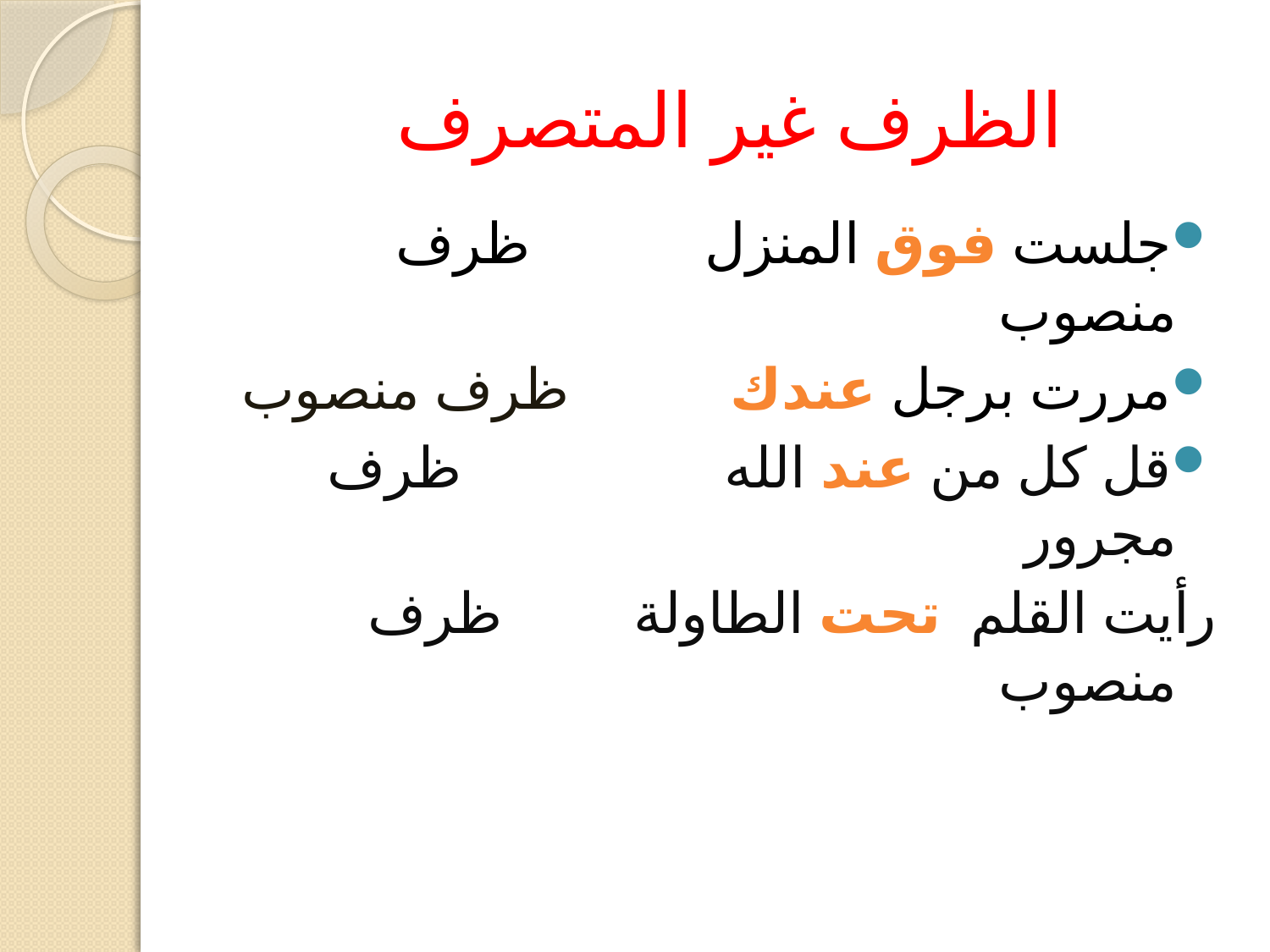

# الظرف غير المتصرف
جلست فوق المنزل            ظرف منصوب
مررت برجل عندك           ظرف منصوب
قل كل من عند الله                  ظرف  مجرور
رأيت القلم  تحت الطاولة         ظرف  منصوب